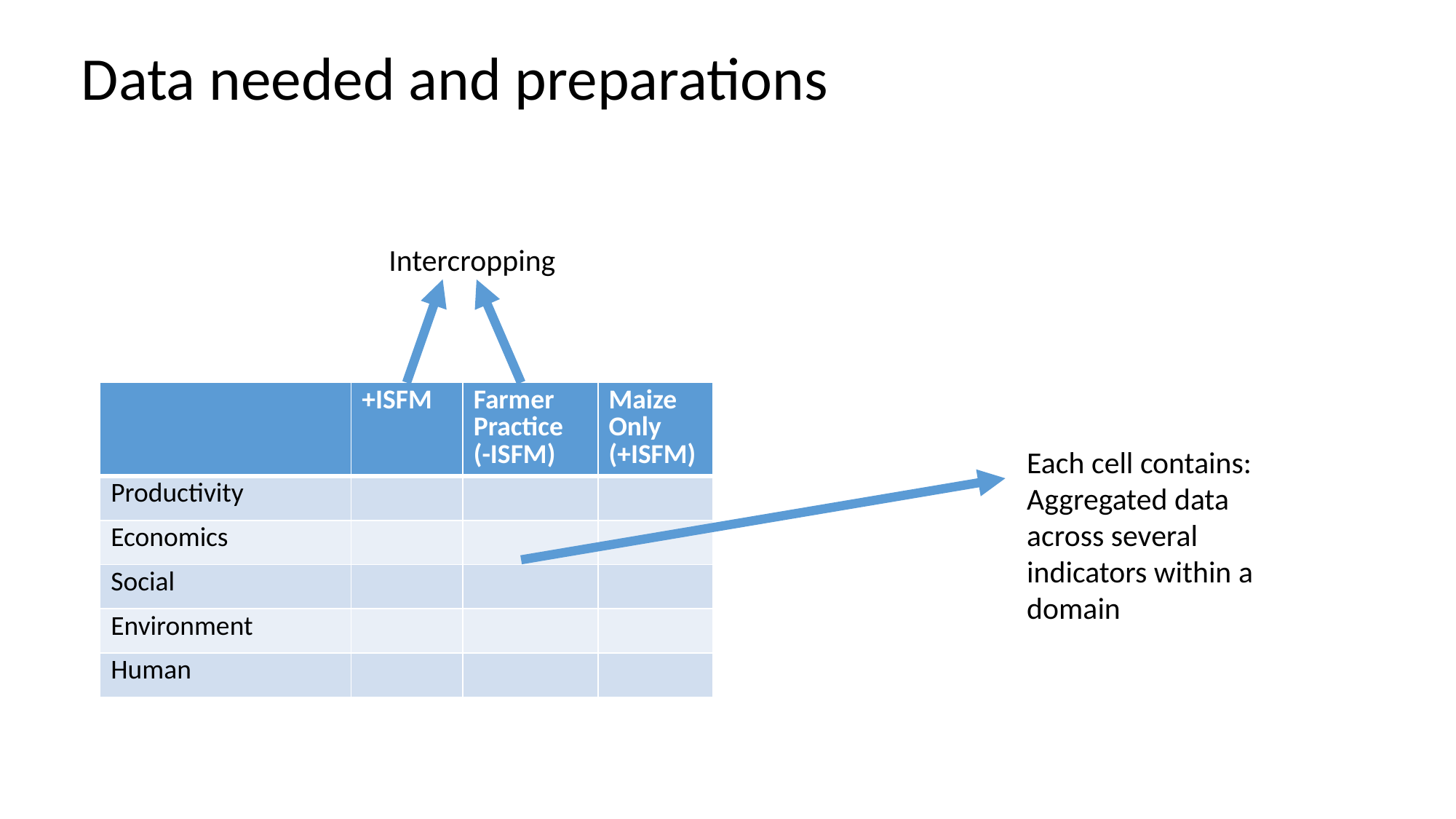

Data needed and preparations
Intercropping
|  | +ISFM | Farmer Practice (-ISFM) | Maize Only (+ISFM) |
| --- | --- | --- | --- |
| Productivity |  |  |  |
| Economics |  |  |  |
| Social |  |  |  |
| Environment |  |  |  |
| Human |  |  |  |
Each cell contains: Aggregated data across several indicators within a domain